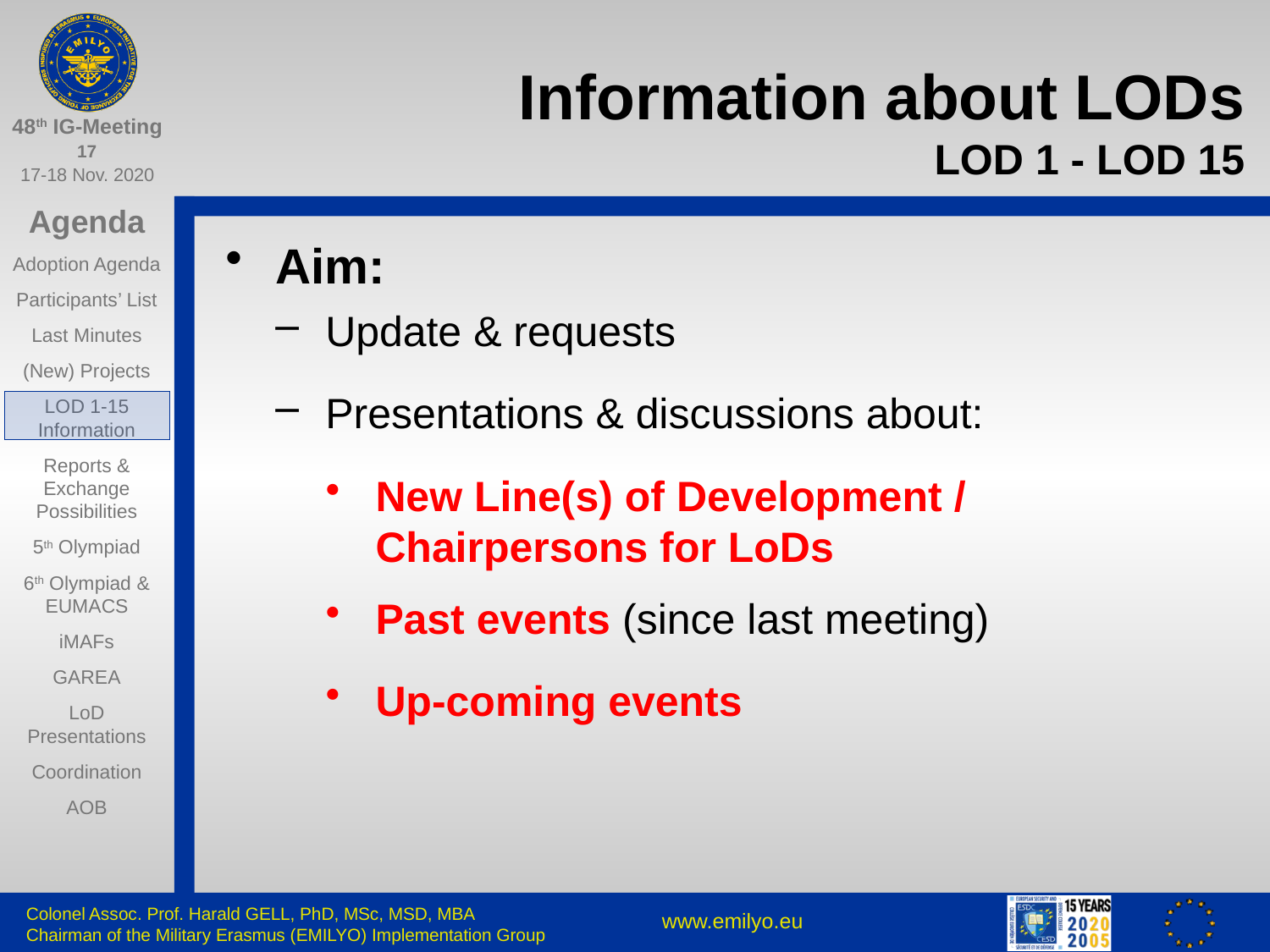

# Information about LODs LOD 1 - LOD 15
Aim:
Update & requests
Presentations & discussions about:
New Line(s) of Development / Chairpersons for LoDs
Past events (since last meeting)
Up-coming events